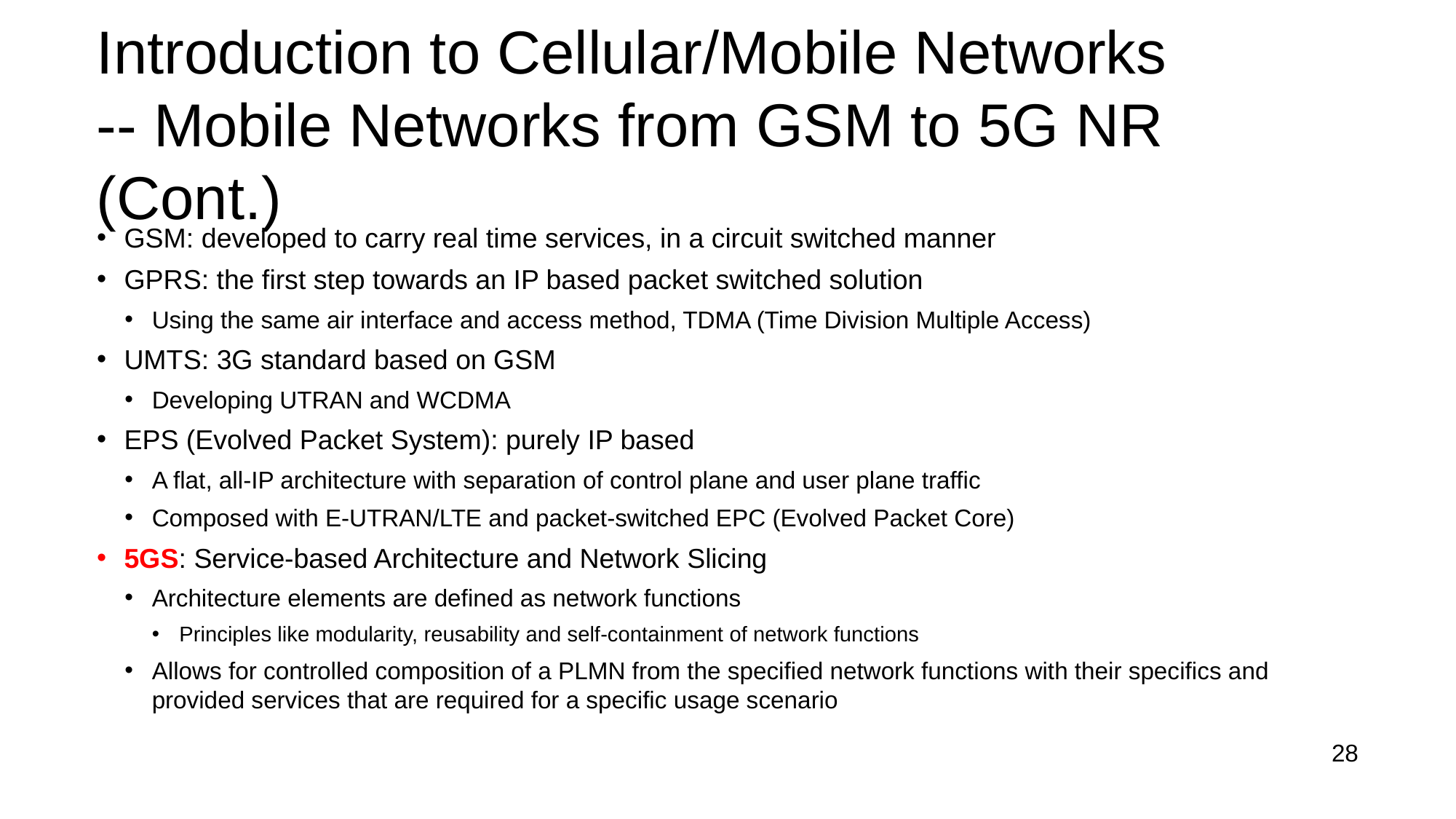

# Introduction to Cellular/Mobile Networks -- Mobile Networks from GSM to 5G NR (Cont.)
GSM: developed to carry real time services, in a circuit switched manner
GPRS: the first step towards an IP based packet switched solution
Using the same air interface and access method, TDMA (Time Division Multiple Access)
UMTS: 3G standard based on GSM
Developing UTRAN and WCDMA
EPS (Evolved Packet System): purely IP based
A flat, all-IP architecture with separation of control plane and user plane traffic
Composed with E-UTRAN/LTE and packet-switched EPC (Evolved Packet Core)
5GS: Service-based Architecture and Network Slicing
Architecture elements are defined as network functions
Principles like modularity, reusability and self-containment of network functions
Allows for controlled composition of a PLMN from the specified network functions with their specifics and  provided services that are required for a specific usage scenario

28